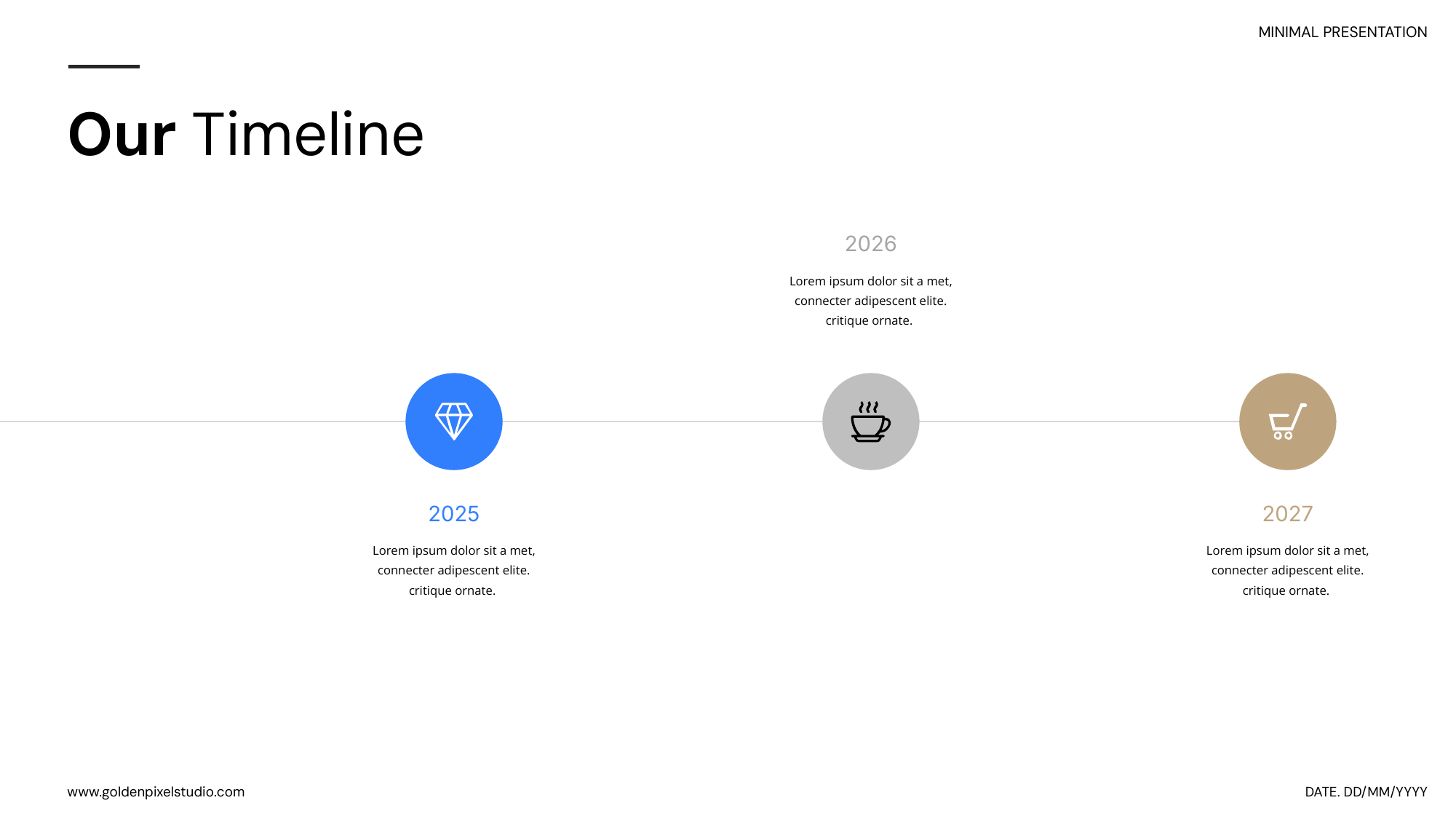

MINIMAL PRESENTATION
Our Timeline
2026
Lorem ipsum dolor sit a met, connecter adipescent elite. critique ornate.

2025
2027
Lorem ipsum dolor sit a met, connecter adipescent elite. critique ornate.
Lorem ipsum dolor sit a met, connecter adipescent elite. critique ornate.
www.goldenpixelstudio.com
DATE. DD/MM/YYYY